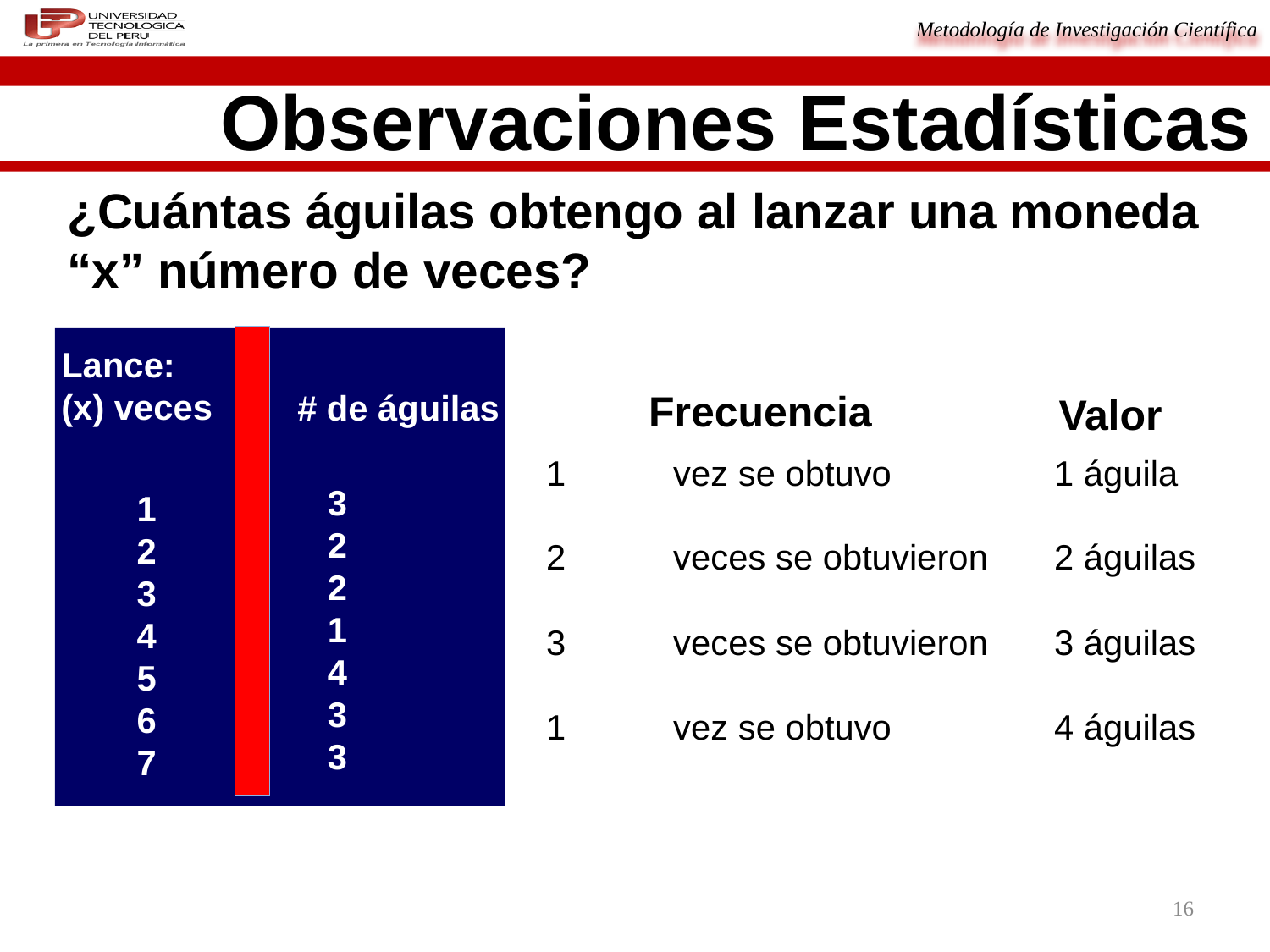

Observaciones Estadísticas
¿Cuántas águilas obtengo al lanzar una moneda “x” número de veces?

Lance:
(x) veces
Frecuencia
# de águilas
Valor
1 	vez se obtuvo 		1 águila
3
2
2
1
4
3
3
1
2
3
4
5
6
7
2 	veces se obtuvieron	2 águilas
3 	veces se obtuvieron	3 águilas
1 	vez se obtuvo		4 águilas
16